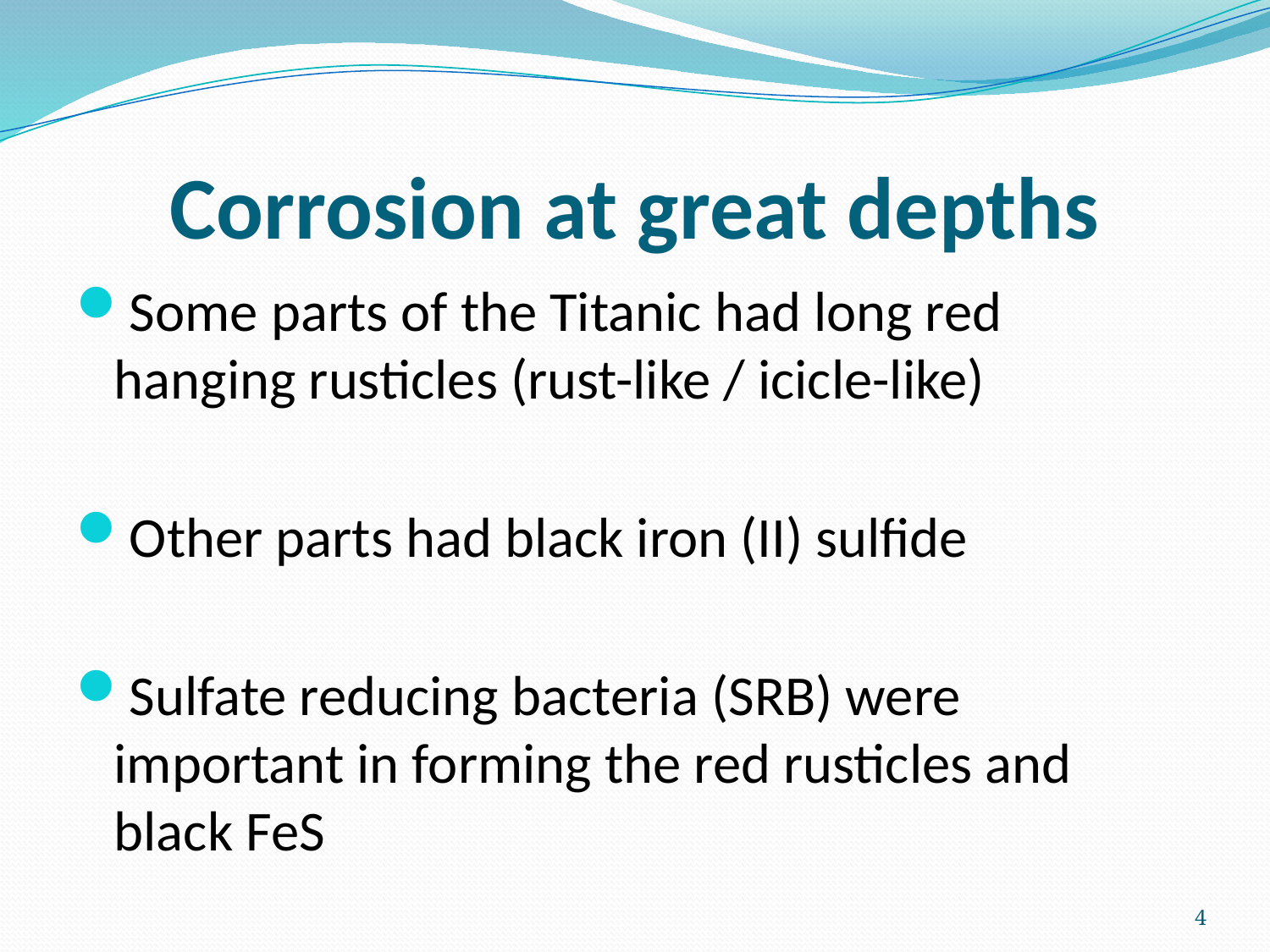

# Corrosion at great depths
Some parts of the Titanic had long red hanging rusticles (rust-like / icicle-like)

Other parts had black iron (II) sulfide

Sulfate reducing bacteria (SRB) were important in forming the red rusticles and black FeS

4